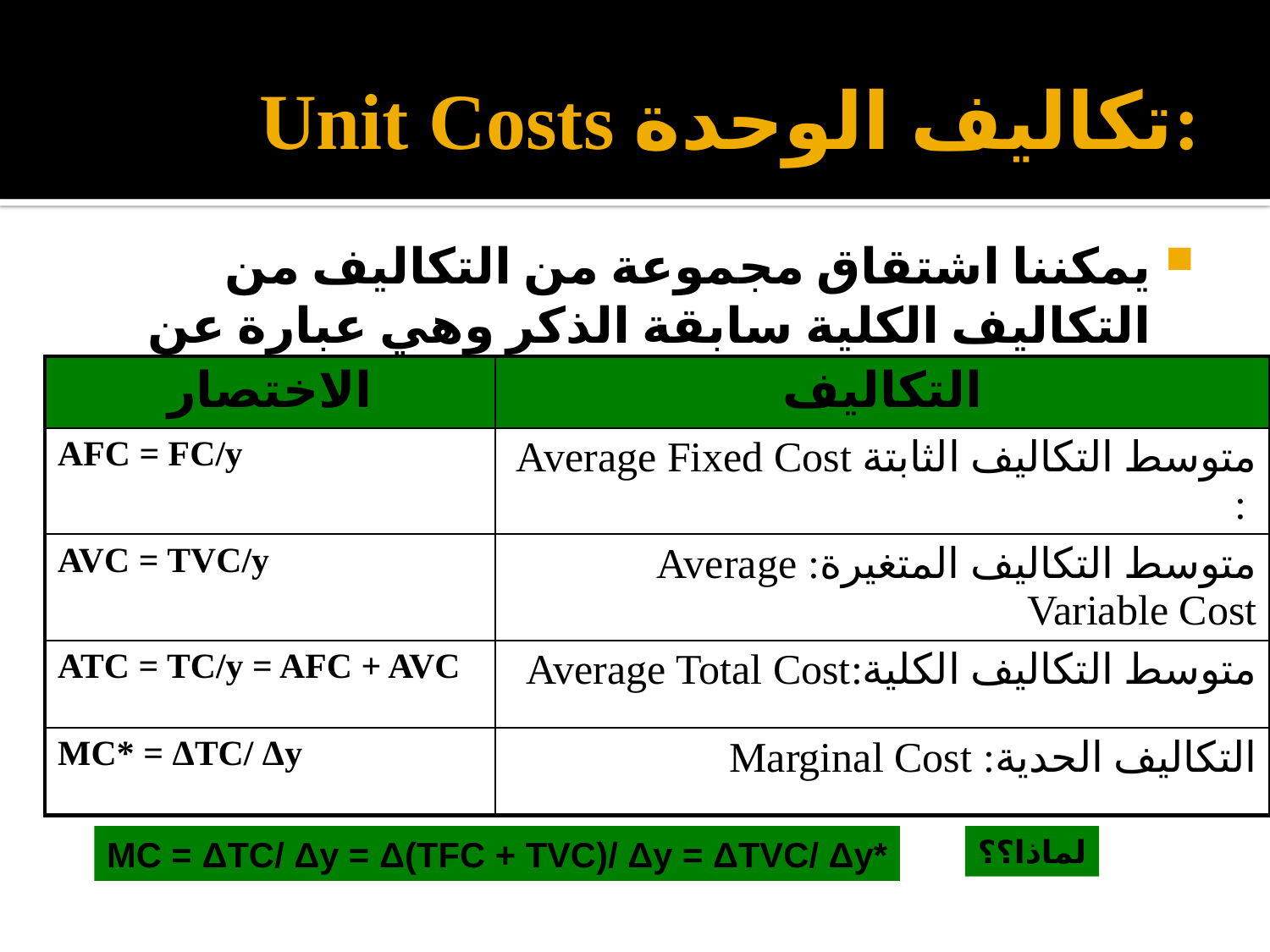

# Unit Costs تكاليف الوحدة:
يمكننا اشتقاق مجموعة من التكاليف من التكاليف الكلية سابقة الذكر وهي عبارة عن تكاليف متعلقة بالوحدة الواحدة:

| الاختصار | التكاليف |
| --- | --- |
| AFC = FC/y | Average Fixed Cost متوسط التكاليف الثابتة : |
| AVC = TVC/y | متوسط التكاليف المتغيرة: Average Variable Cost |
| ATC = TC/y = AFC + AVC | متوسط التكاليف الكلية:Average Total Cost |
| MC\* = ΔTC/ Δy | التكاليف الحدية: Marginal Cost |
*MC = ΔTC/ Δy = Δ(TFC + TVC)/ Δy = ΔTVC/ Δy
لماذا؟؟